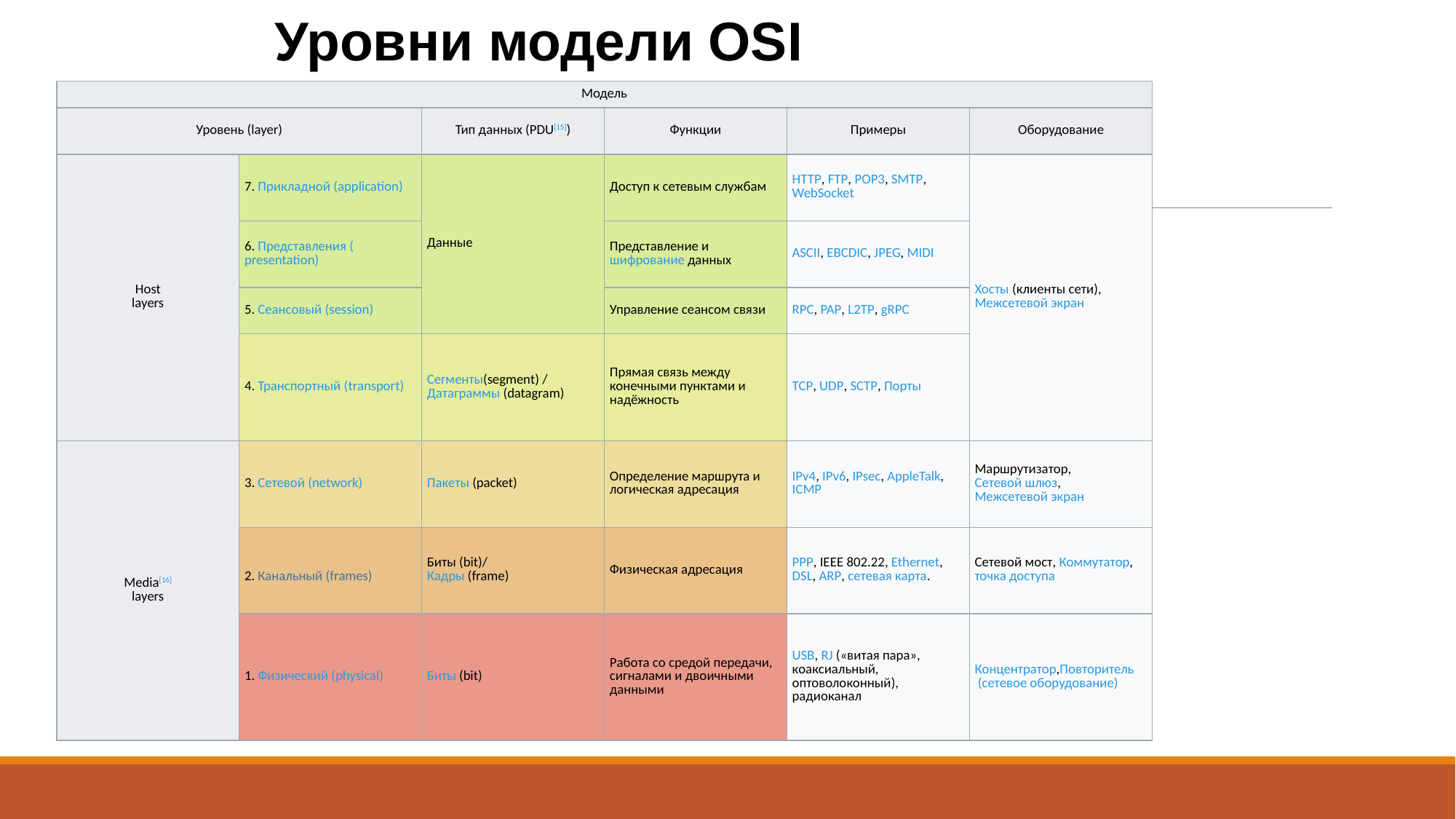

Уровни модели OSI
| Модель |  |  |  |  |  |
| --- | --- | --- | --- | --- | --- |
| Уровень (layer) |  | Тип данных (PDU[15]) | Функции | Примеры | Оборудование |
| Host layers | 7. Прикладной (application) | Данные | Доступ к сетевым службам | HTTP, FTP, POP3, SMTP, WebSocket | Хосты (клиенты сети),Межсетевой экран |
|  | 6. Представления (presentation) |  | Представление и шифрование данных | ASCII, EBCDIC, JPEG, MIDI |  |
|  | 5. Сеансовый (session) |  | Управление сеансом связи | RPC, PAP, L2TP, gRPC |  |
|  | 4. Транспортный (transport) | Сегменты(segment) /Датаграммы (datagram) | Прямая связь между конечными пунктами и надёжность | TCP, UDP, SCTP, Порты |  |
| Media[16] layers | 3. Сетевой (network) | Пакеты (packet) | Определение маршрута и логическая адресация | IPv4, IPv6, IPsec, AppleTalk, ICMP | Маршрутизатор, Сетевой шлюз,Межсетевой экран |
|  | 2. Канальный (frames) | Биты (bit)/ Кадры (frame) | Физическая адресация | PPP, IEEE 802.22, Ethernet, DSL, ARP, сетевая карта. | Сетевой мост, Коммутатор,точка доступа |
|  | 1. Физический (physical) | Биты (bit) | Работа со средой передачи, сигналами и двоичными данными | USB, RJ («витая пара», коаксиальный, оптоволоконный), радиоканал | Концентратор,Повторитель (сетевое оборудование) |